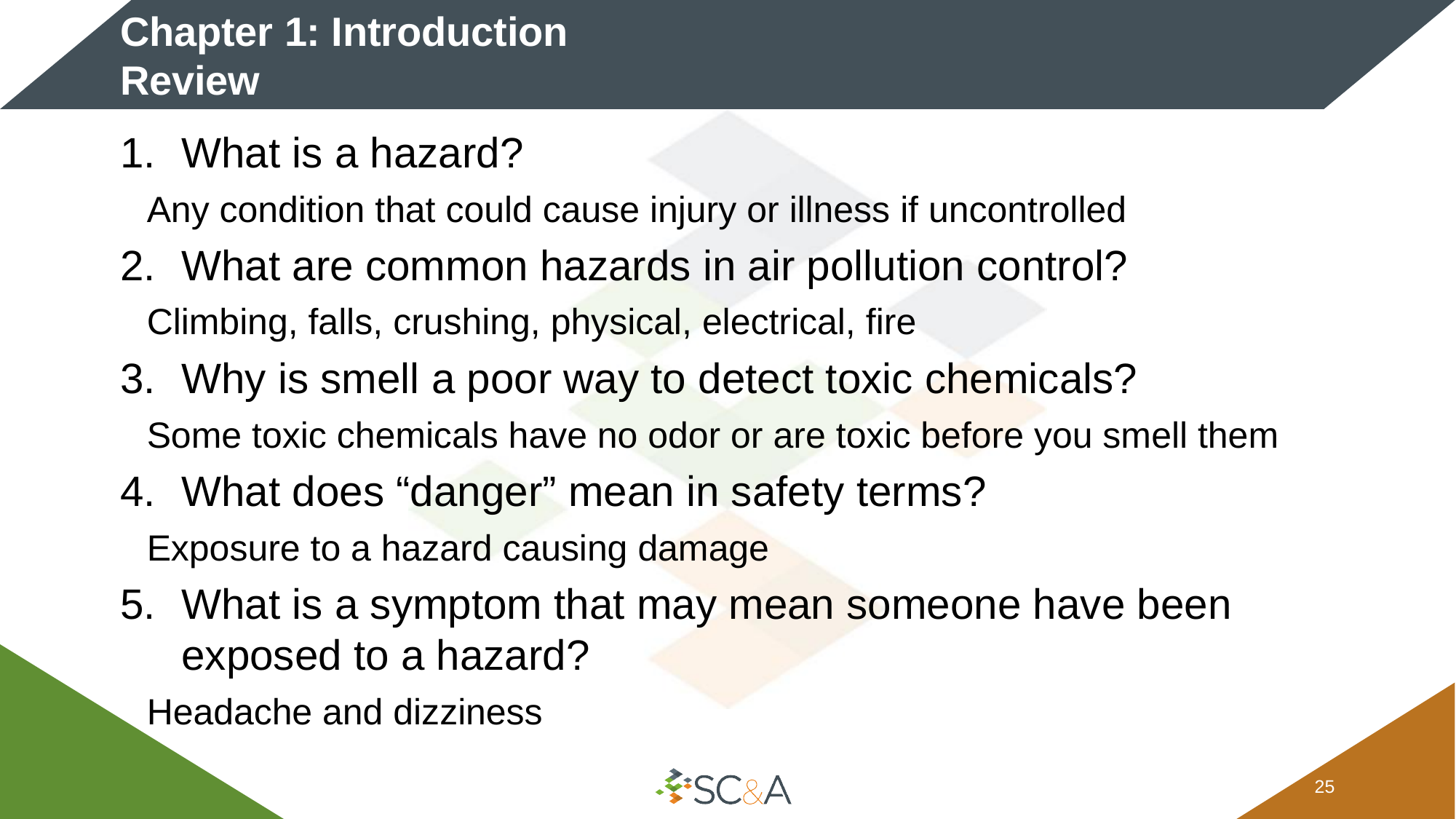

# Chapter 1: Introduction Review
What is a hazard?
Any condition that could cause injury or illness if uncontrolled
What are common hazards in air pollution control?
Climbing, falls, crushing, physical, electrical, fire
Why is smell a poor way to detect toxic chemicals?
Some toxic chemicals have no odor or are toxic before you smell them
What does “danger” mean in safety terms?
Exposure to a hazard causing damage
What is a symptom that may mean someone have been exposed to a hazard?
Headache and dizziness
25